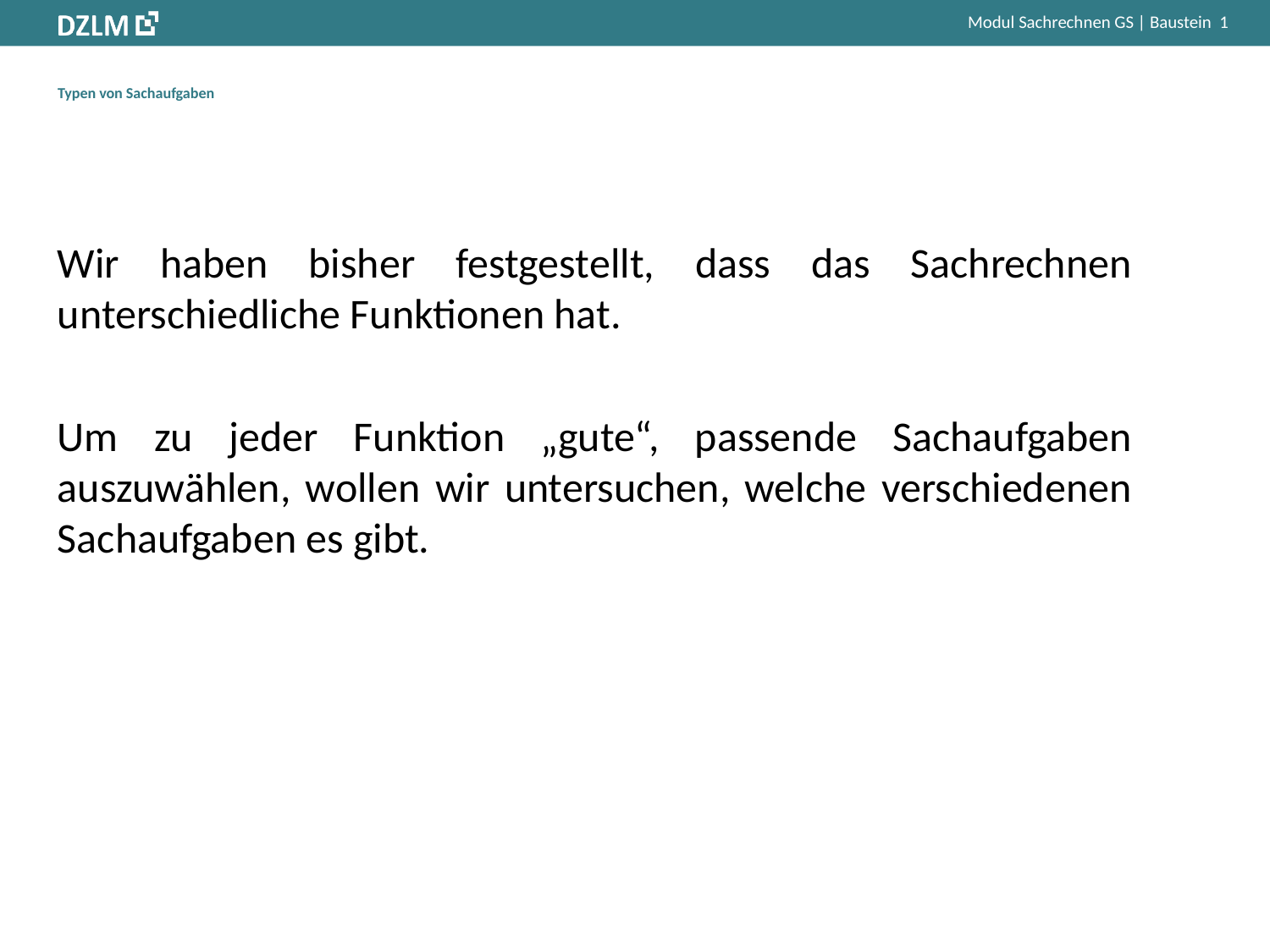

# Typen von Sachaufgaben
Wir haben bisher festgestellt, dass das Sachrechnen unterschiedliche Funktionen hat.

Um zu jeder Funktion „gute“, passende Sachaufgaben auszuwählen, wollen wir untersuchen, welche verschiedenen Sachaufgaben es gibt.